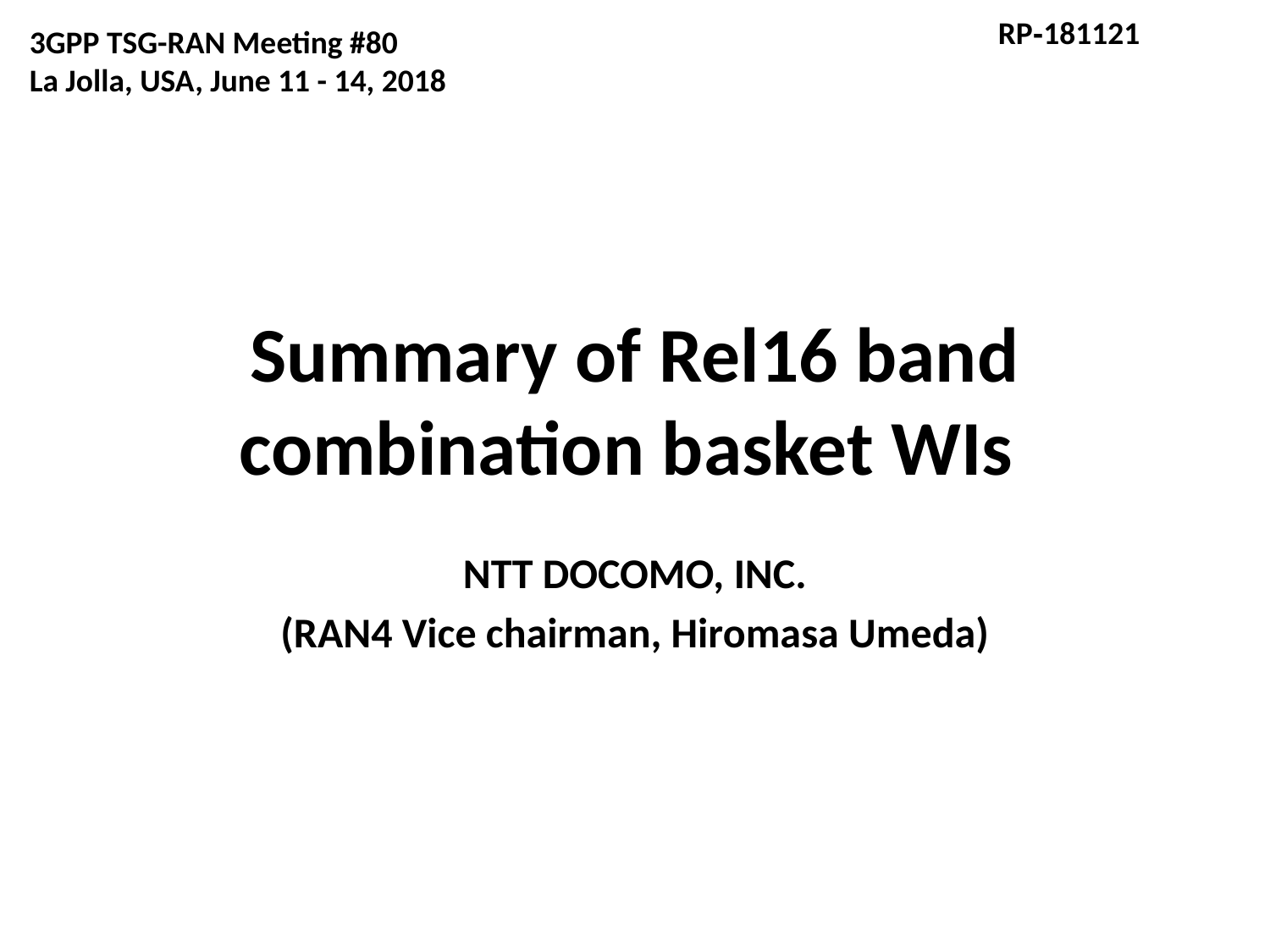

RP‑181121
3GPP TSG-RAN Meeting #80
La Jolla, USA, June 11 - 14, 2018
# Summary of Rel16 band combination basket WIs
NTT DOCOMO, INC.
(RAN4 Vice chairman, Hiromasa Umeda)